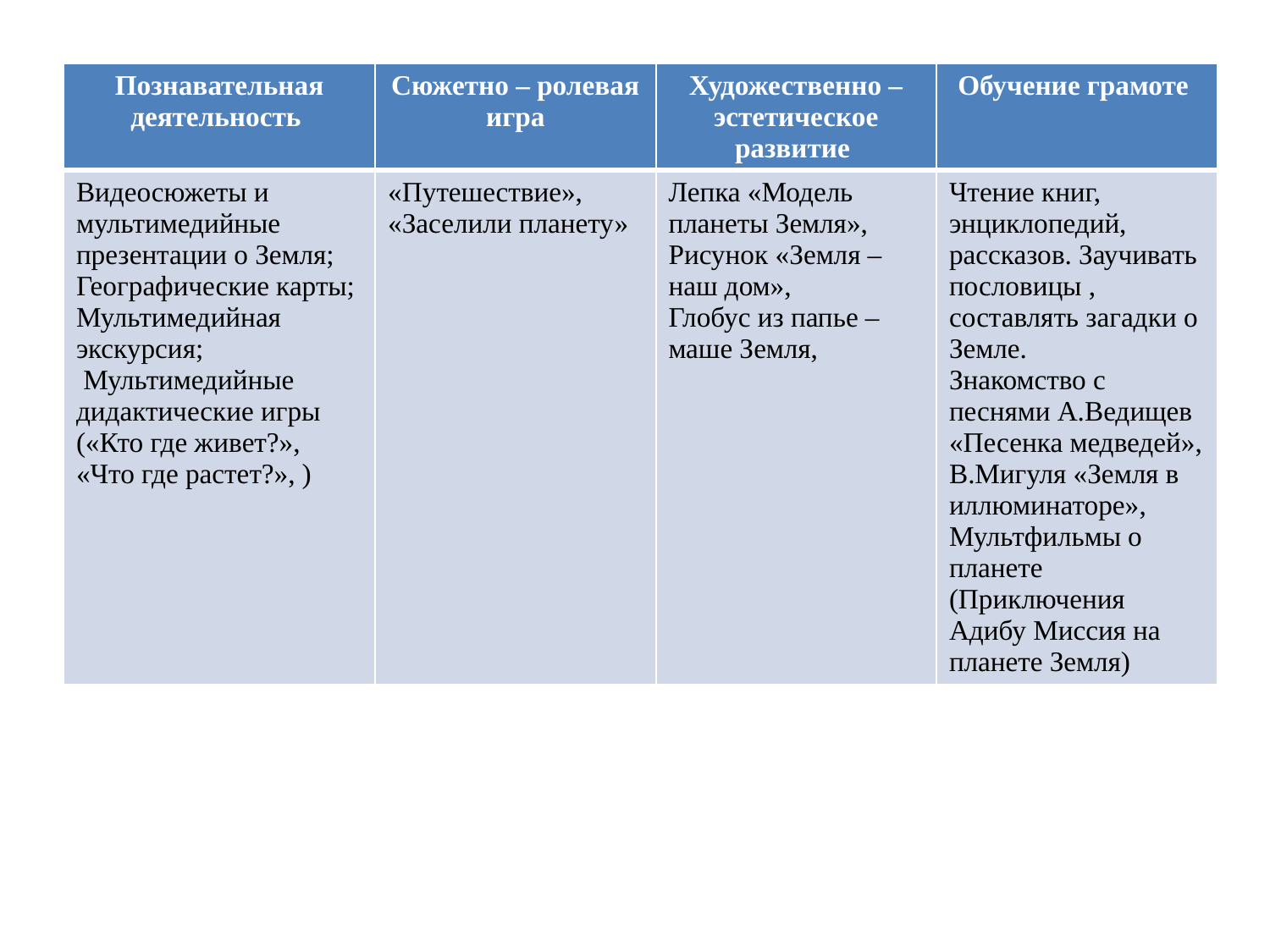

| Познавательная деятельность | Сюжетно – ролевая игра | Художественно – эстетическое развитие | Обучение грамоте |
| --- | --- | --- | --- |
| Видеосюжеты и мультимедийные презентации о Земля; Географические карты; Мультимедийная экскурсия; Мультимедийные дидактические игры («Кто где живет?», «Что где растет?», ) | «Путешествие», «Заселили планету» | Лепка «Модель планеты Земля», Рисунок «Земля – наш дом», Глобус из папье – маше Земля, | Чтение книг, энциклопедий, рассказов. Заучивать пословицы , составлять загадки о Земле. Знакомство с песнями А.Ведищев «Песенка медведей», В.Мигуля «Земля в иллюминаторе», Мультфильмы о планете (Приключения Адибу Миссия на планете Земля) |